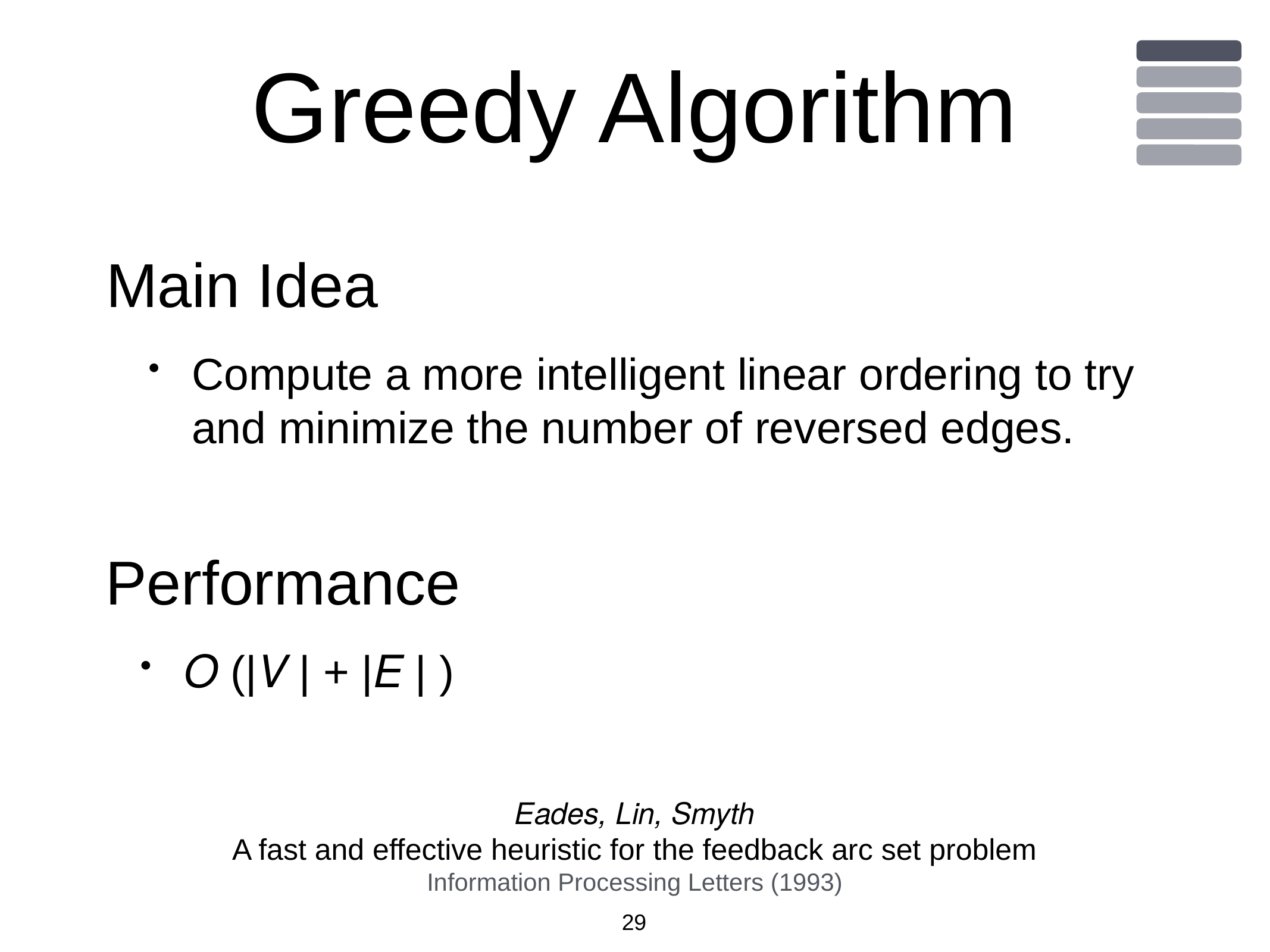

# Greedy Algorithm
Main Idea
Compute a more intelligent linear ordering to try
and minimize the number of reversed edges.
Performance
O (|V | + |E | )
Eades, Lin, Smyth
A fast and effective heuristic for the feedback arc set problem
Information Processing Letters (1993)
29